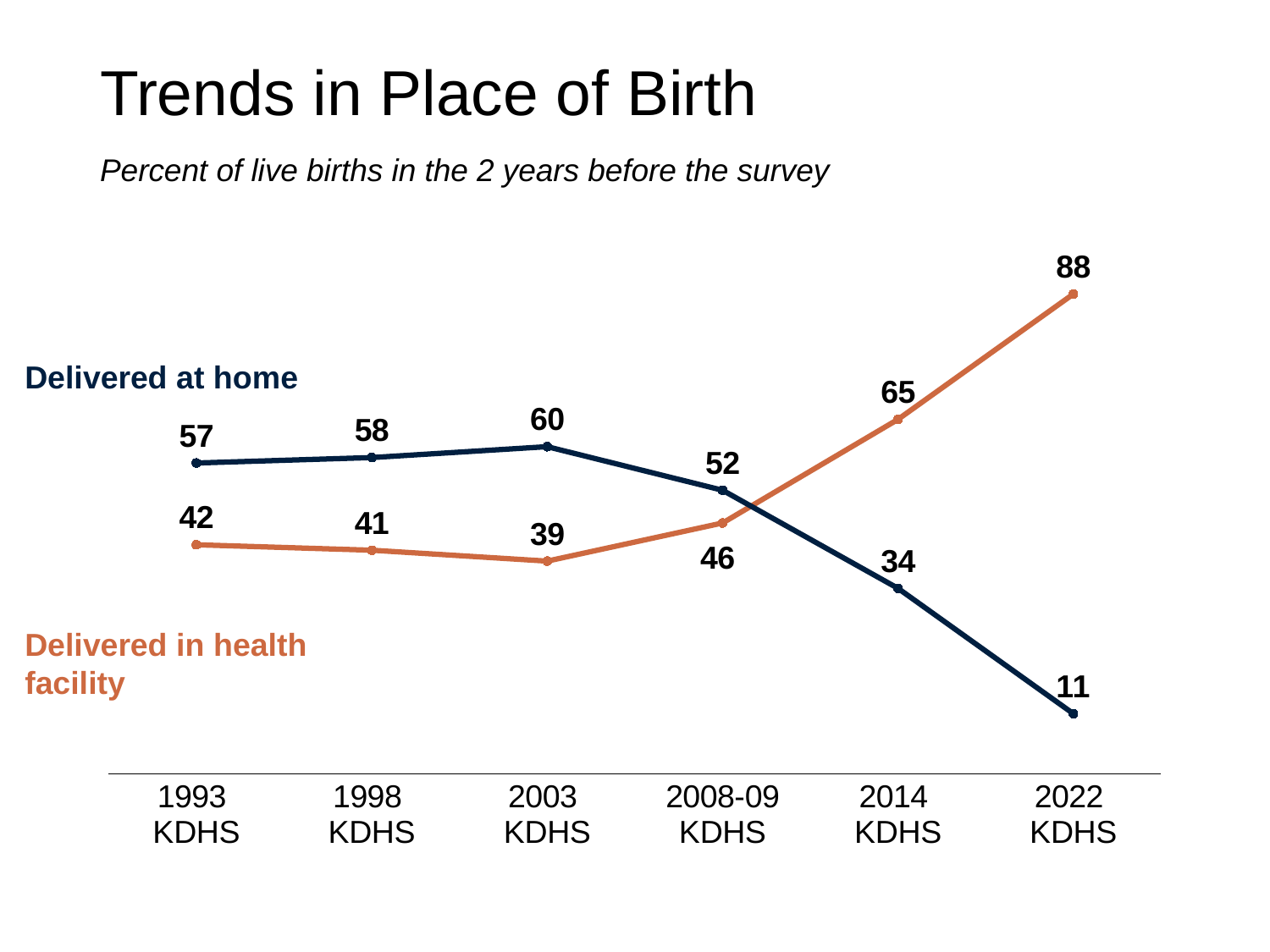

# Trends in Place of Birth
Percent of live births in the 2 years before the survey

### Chart

| Category | Health facility | At home |
|---|---|---|
| 1993
KDHS | 42.0 | 57.0 |
| 1998
KDHS | 41.0 | 58.0 |
| 2003
KDHS | 39.0 | 60.0 |
| 2008-09 KDHS | 46.0 | 52.0 |
| 2014
KDHS | 65.0 | 34.0 |
| 2022
KDHS | 88.0 | 11.0 |
Delivered at home
Delivered in health facility